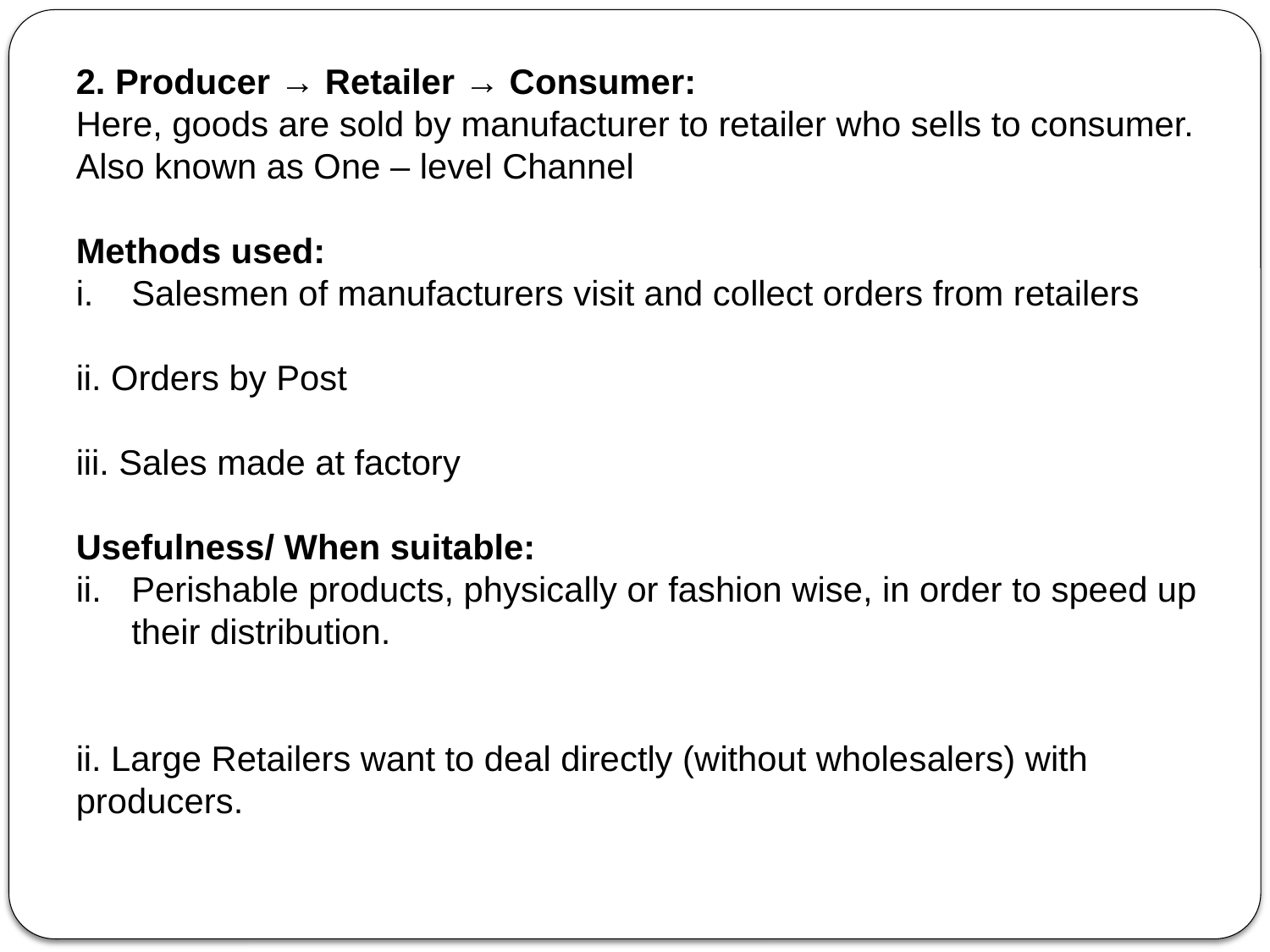

2. Producer → Retailer → Consumer:
Here, goods are sold by manufacturer to retailer who sells to consumer. Also known as One – level Channel

Methods used:
Salesmen of manufacturers visit and collect orders from retailers

ii. Orders by Post

iii. Sales made at factory

Usefulness/ When suitable:
Perishable products, physically or fashion wise, in order to speed up their distribution.

ii. Large Retailers want to deal directly (without whole­salers) with producers.